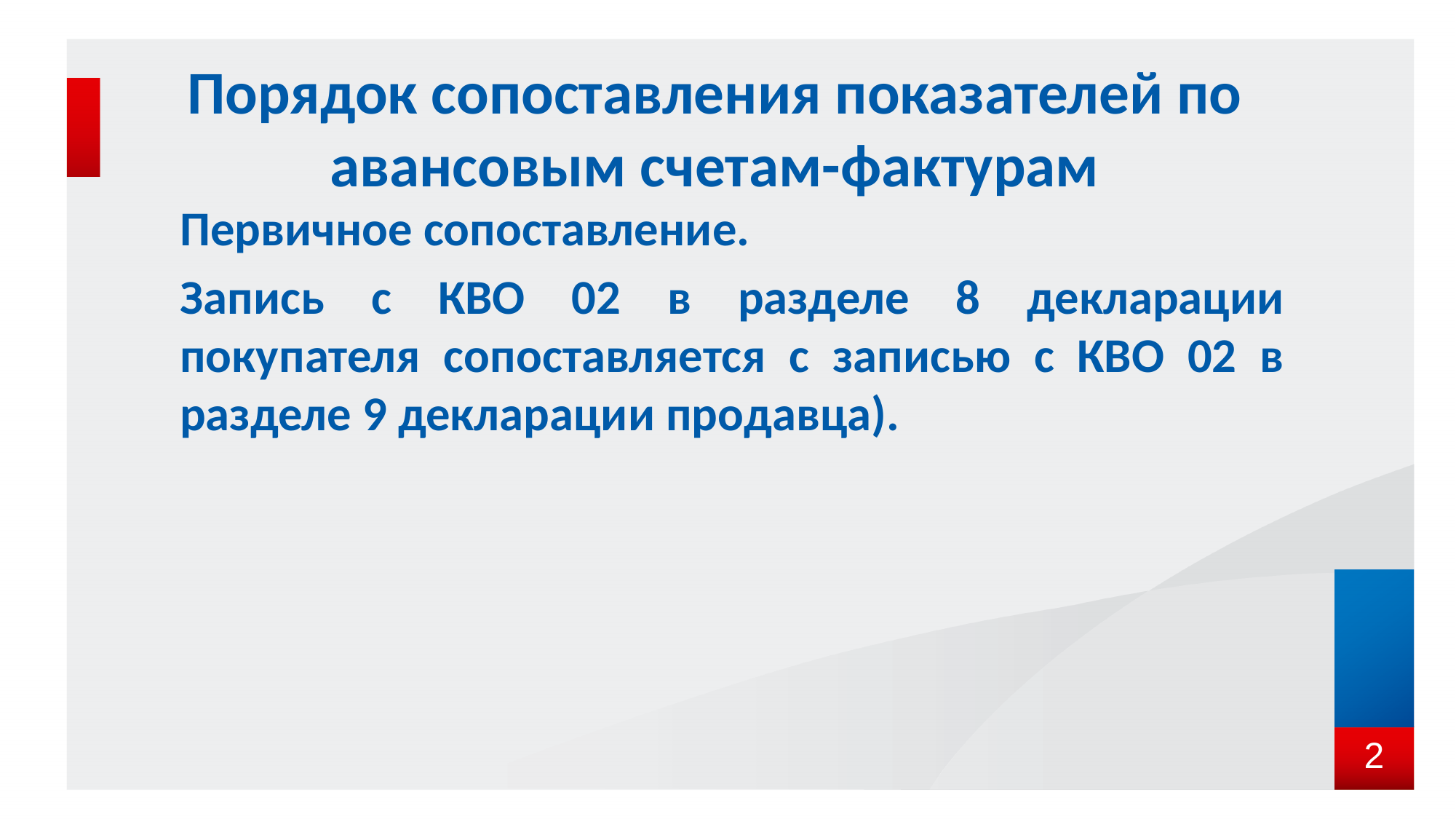

# Порядок сопоставления показателей по авансовым счетам-фактурам
Первичное сопоставление.
Запись с КВО 02 в разделе 8 декларации покупателя сопоставляется с записью с КВО 02 в разделе 9 декларации продавца).
2